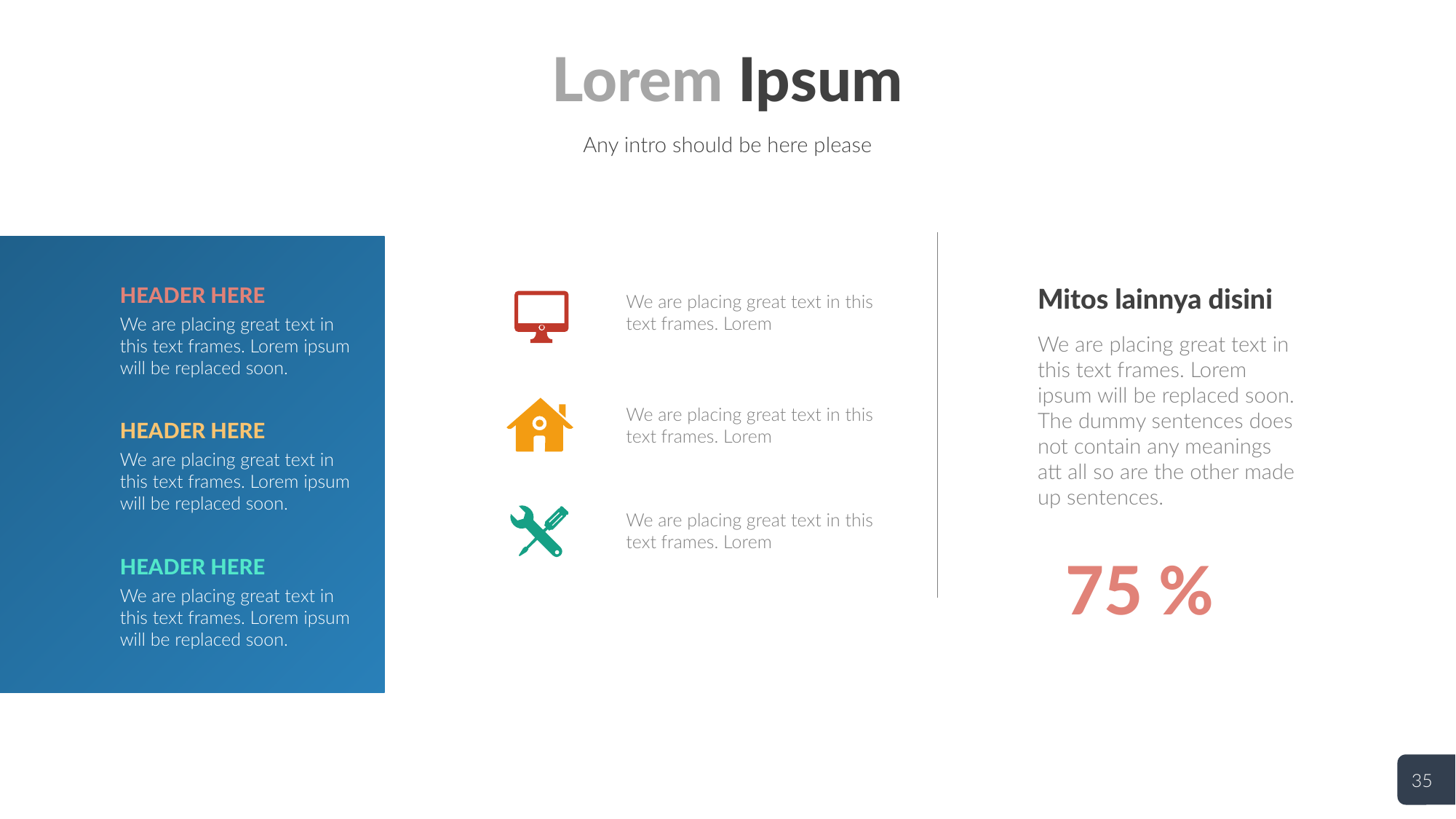

# Lorem Ipsum
Any intro should be here please

HEADER HERE
Mitos lainnya disini
We are placing great text in this text frames. Lorem

We are placing great text in this text frames. Lorem ipsum will be replaced soon.
We are placing great text in this text frames. Lorem ipsum will be replaced soon. The dummy sentences does not contain any meanings att all so are the other made up sentences.

We are placing great text in this text frames. Lorem
HEADER HERE
We are placing great text in this text frames. Lorem ipsum will be replaced soon.
We are placing great text in this text frames. Lorem

75 %
HEADER HERE
We are placing great text in this text frames. Lorem ipsum will be replaced soon.

35